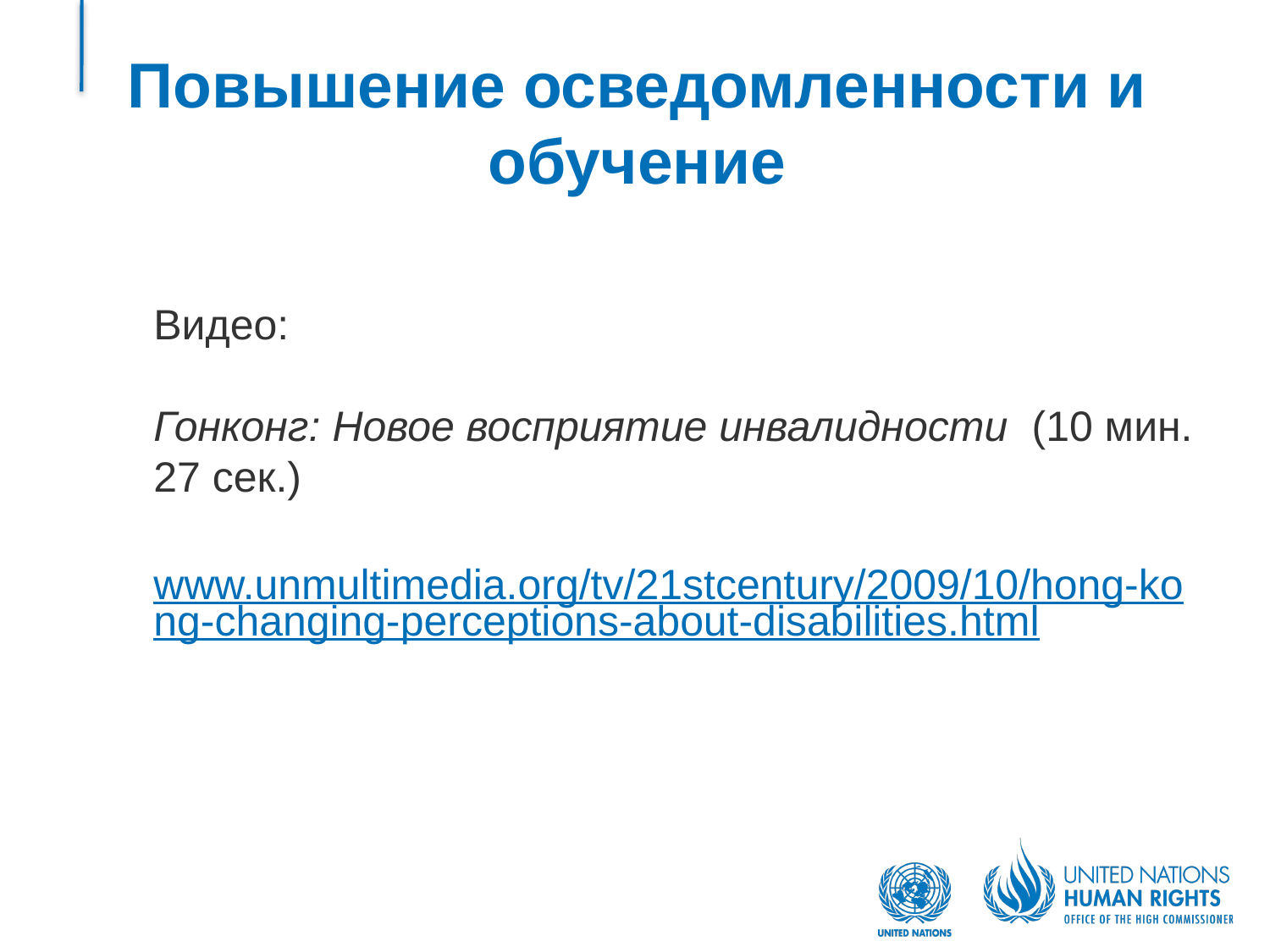

# Повышение осведомленности и обучение

Видео:

Гонконг: Новое восприятие инвалидности  (10 мин. 27 сек.)

www.unmultimedia.org/tv/21stcentury/2009/10/hong-kong-changing-perceptions-about-disabilities.html